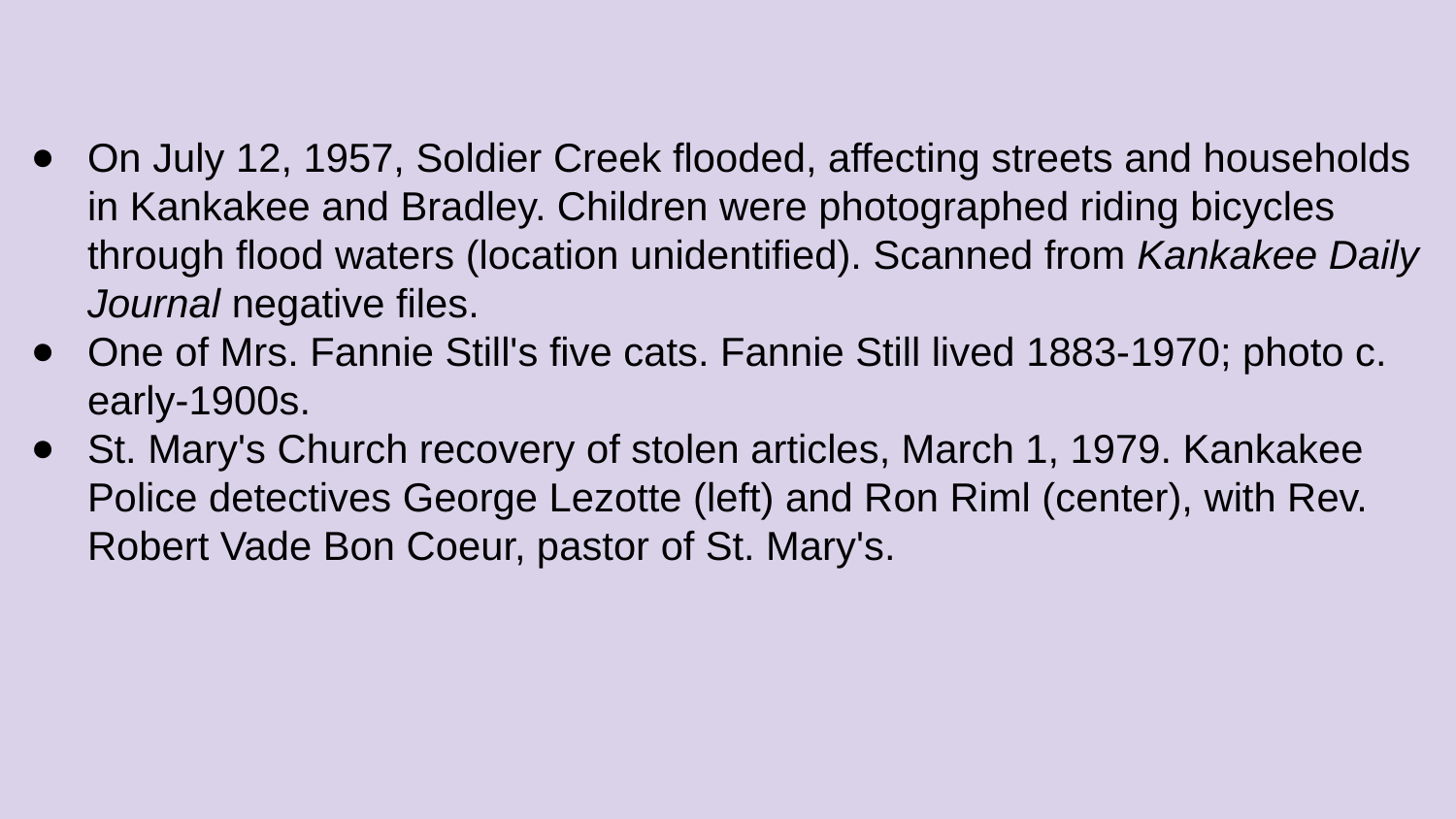

On July 12, 1957, Soldier Creek flooded, affecting streets and households  in Kankakee and Bradley. Children were photographed riding bicycles through flood waters (location unidentified). Scanned from Kankakee Daily Journal negative files.
One of Mrs. Fannie Still's five cats. Fannie Still lived 1883-1970; photo c. early-1900s.
St. Mary's Church recovery of stolen articles, March 1, 1979. Kankakee Police detectives George Lezotte (left) and Ron Riml (center), with Rev. Robert Vade Bon Coeur, pastor of St. Mary's.